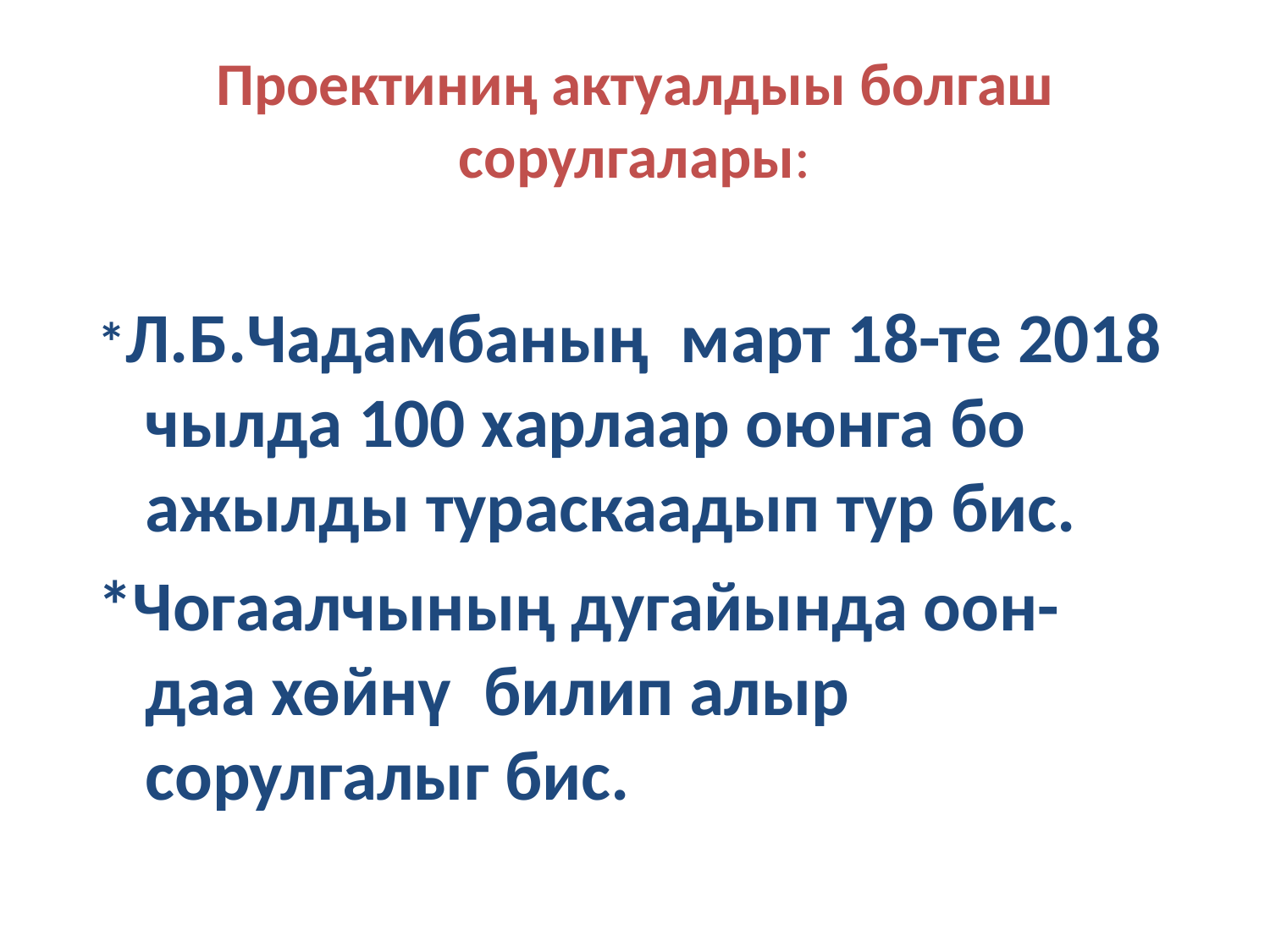

# Проектиниң актуалдыы болгаш сорулгалары:
*Л.Б.Чадамбаның  март 18-те 2018 чылда 100 харлаар оюнга бо ажылды тураскаадып тур бис.
*Чогаалчының дугайында оон-даа хөйнү  билип алыр сорулгалыг бис.